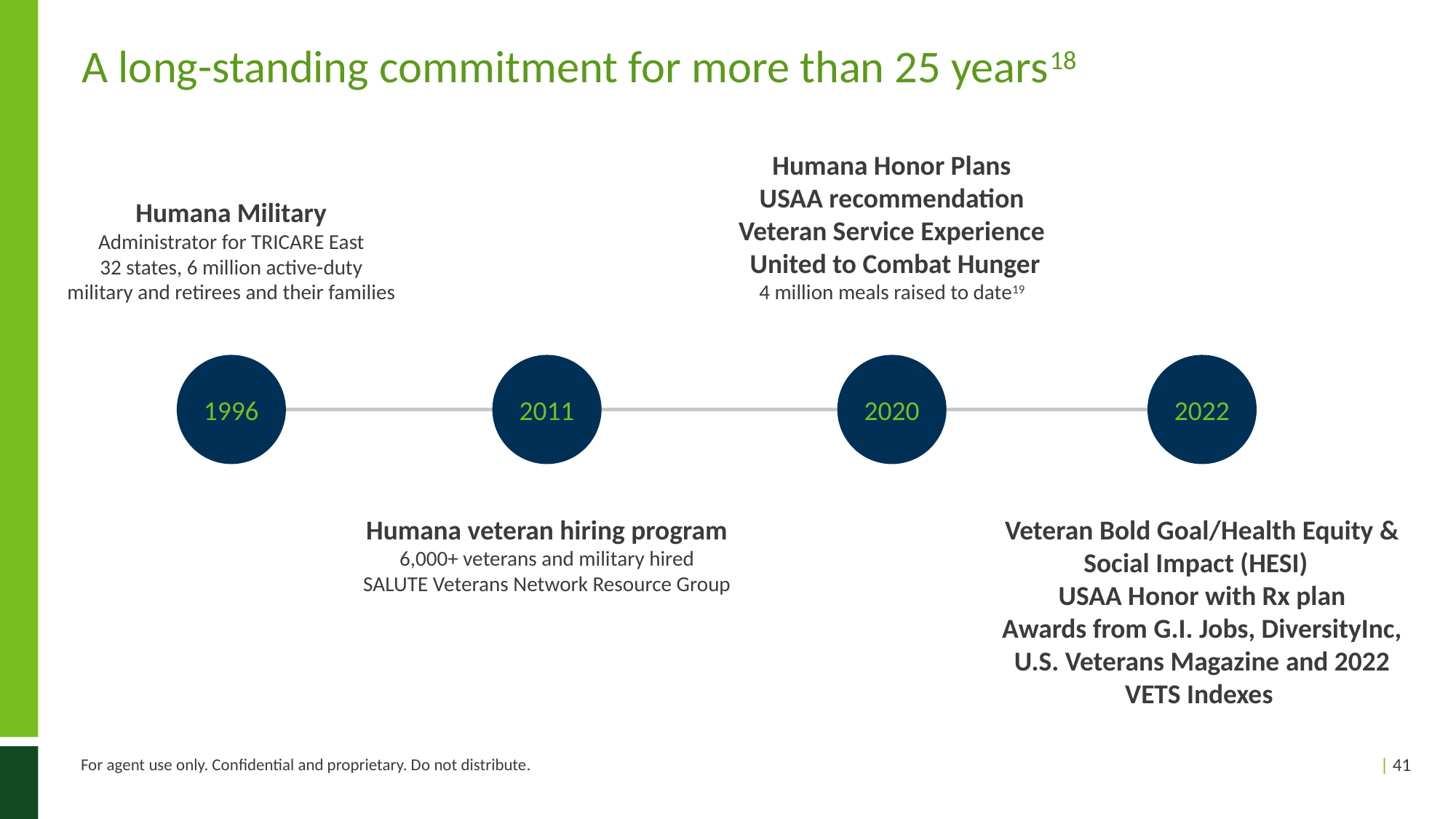

# A long-standing commitment for more than 25 years18
Humana Honor Plans
USAA recommendation
Veteran Service Experience
 United to Combat Hunger
4 million meals raised to date19
Humana Military
Administrator for TRICARE East
32 states, 6 million active-duty military and retirees and their families
1996
2011
2020
2022
Humana veteran hiring program
6,000+ veterans and military hired
SALUTE Veterans Network Resource Group
Veteran Bold Goal/Health Equity & Social Impact (HESI)
USAA Honor with Rx plan
Awards from G.I. Jobs, DiversityInc, U.S. Veterans Magazine and 2022 VETS Indexes